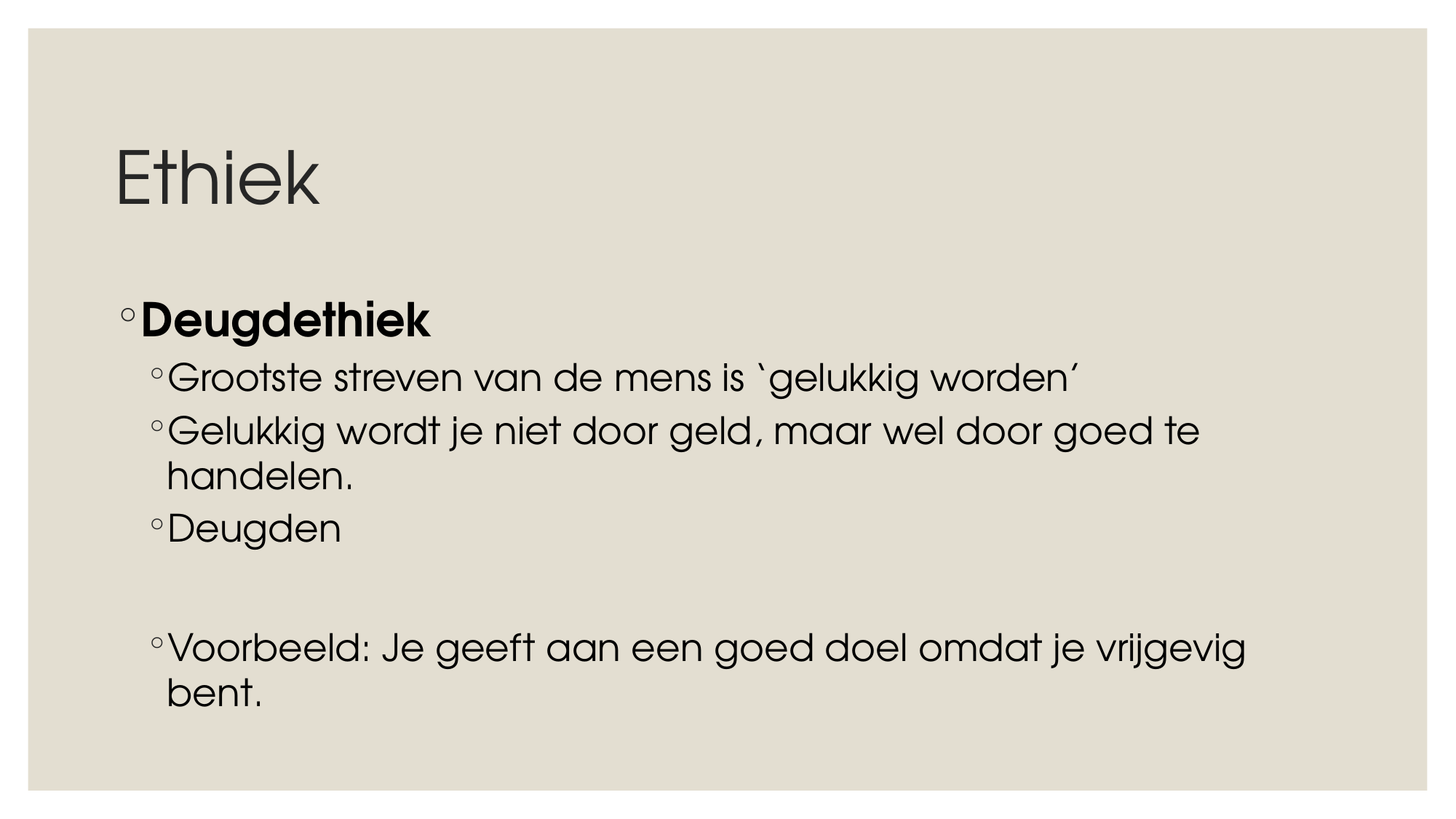

# Ethiek
Deugdethiek
Grootste streven van de mens is ‘gelukkig worden’
Gelukkig wordt je niet door geld, maar wel door goed te handelen.
Deugden

Voorbeeld: Je geeft aan een goed doel omdat je vrijgevig bent.